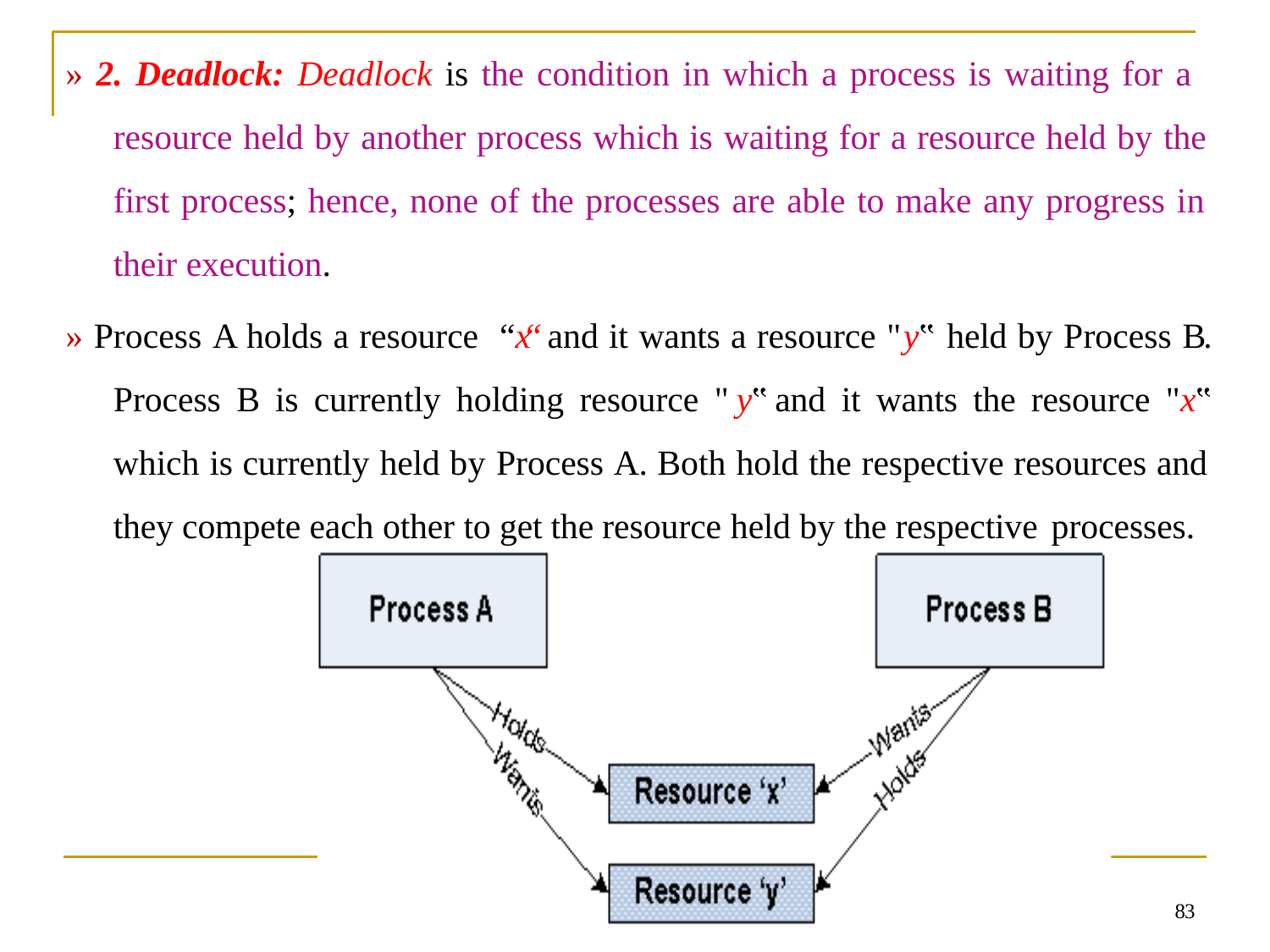

» 2. Deadlock: Deadlock is the condition in which a process is waiting for a   resource held by another process which is waiting for a resource held by the  first process; hence, none of the processes are able to make any progress in  their execution.
» Process A holds a resource  “x“  and it wants a resource " y‟     held by Process B.  Process B is currently holding resource " y‟ and it wants the resource "x‟  which is currently held by Process A. Both hold the respective resources and  they compete each other to get the resource held by the respective processes.

83